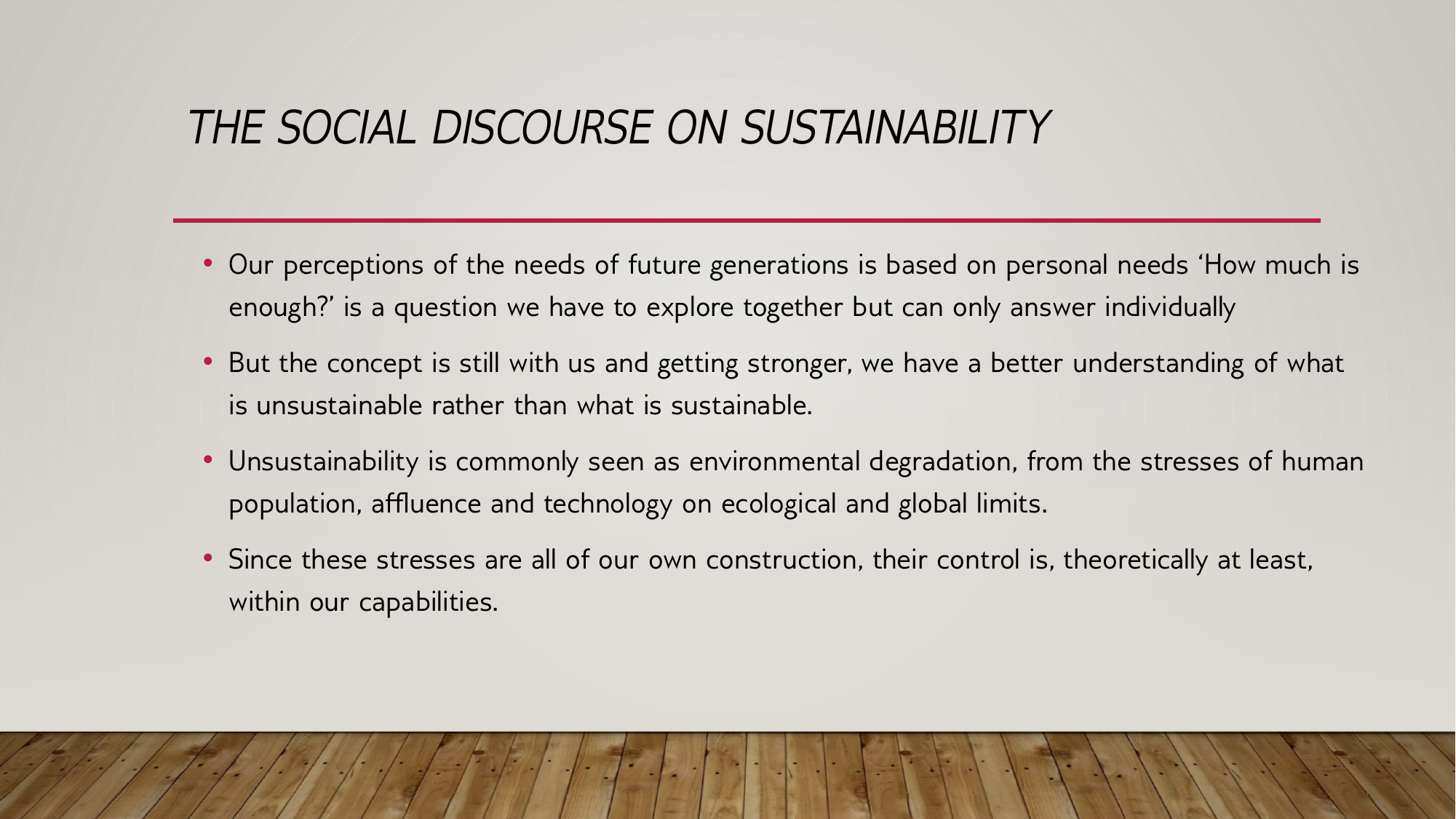

# The Social Discourse on Sustainability
Our perceptions of the needs of future generations is based on personal needs ‘How much is enough?’ is a question we have to explore together but can only answer individually
But the concept is still with us and getting stronger, we have a better understanding of what is unsustainable rather than what is sustainable.
Unsustainability is commonly seen as environmental degradation, from the stresses of human population, affluence and technology on ecological and global limits.
Since these stresses are all of our own construction, their control is, theoretically at least, within our capabilities.